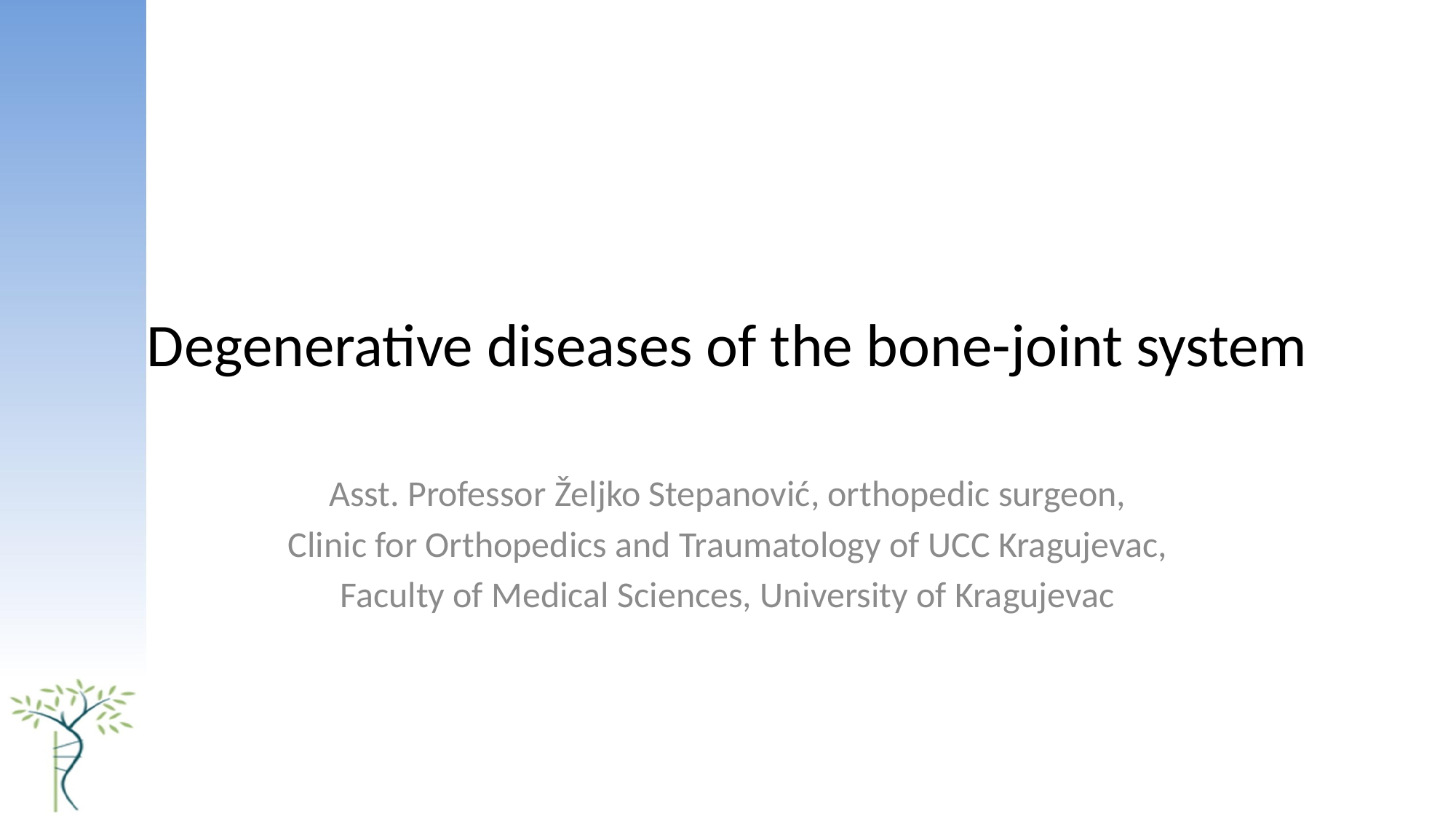

# Degenerative diseases of the bone-joint system
Asst. Professor Željko Stepanović, orthopedic surgeon,
Clinic for Orthopedics and Traumatology of UCC Kragujevac,
Faculty of Medical Sciences, University of Kragujevac